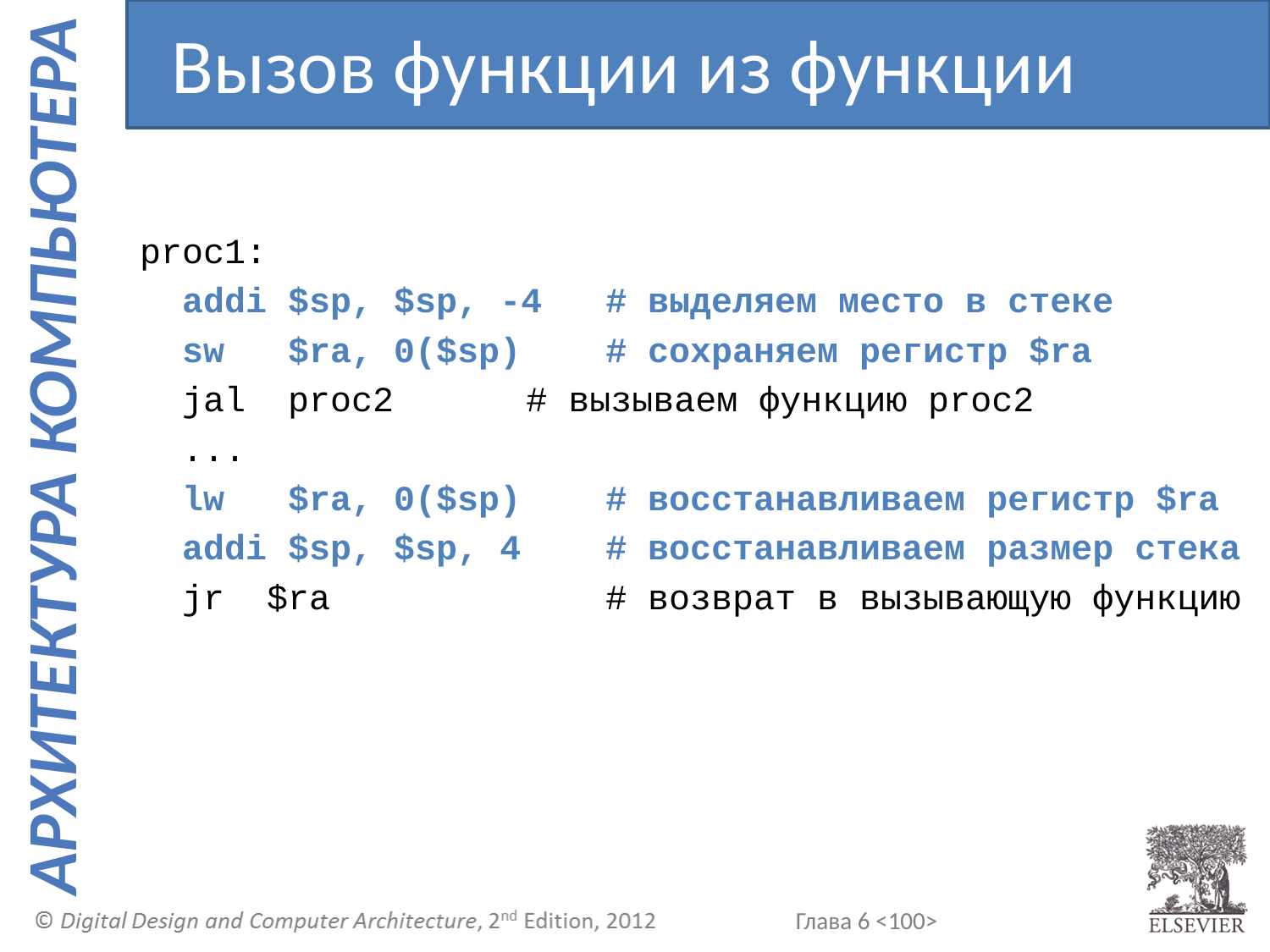

Вызов функции из функции

proc1:
  addi $sp, $sp, -4   # выделяем место в стеке
  sw   $ra, 0($sp)    # сохраняем регистр $ra
  jal  proc2	    # вызываем функцию proc2
  ...
  lw   $ra, 0($sp)    # восстанавливаем регистр $ra
  addi $sp, $sp, 4    # восстанавливаем размер стека
  jr  $ra             # возврат в вызывающую функцию